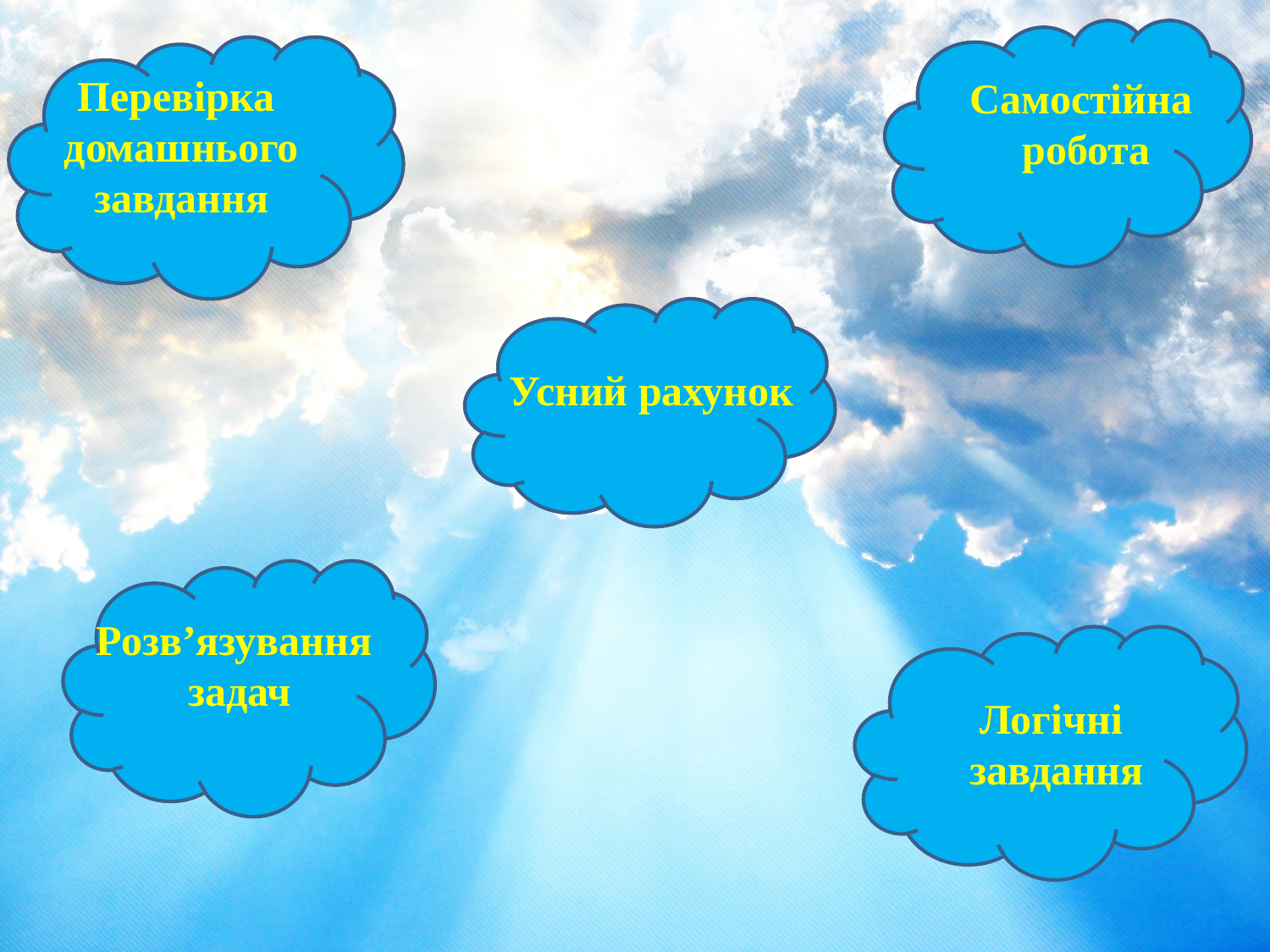

Перевірка
 домашнього
 завдання
Самостійна
 робота

Усний рахунок

Розв’язування
задач

Логічні
завдання